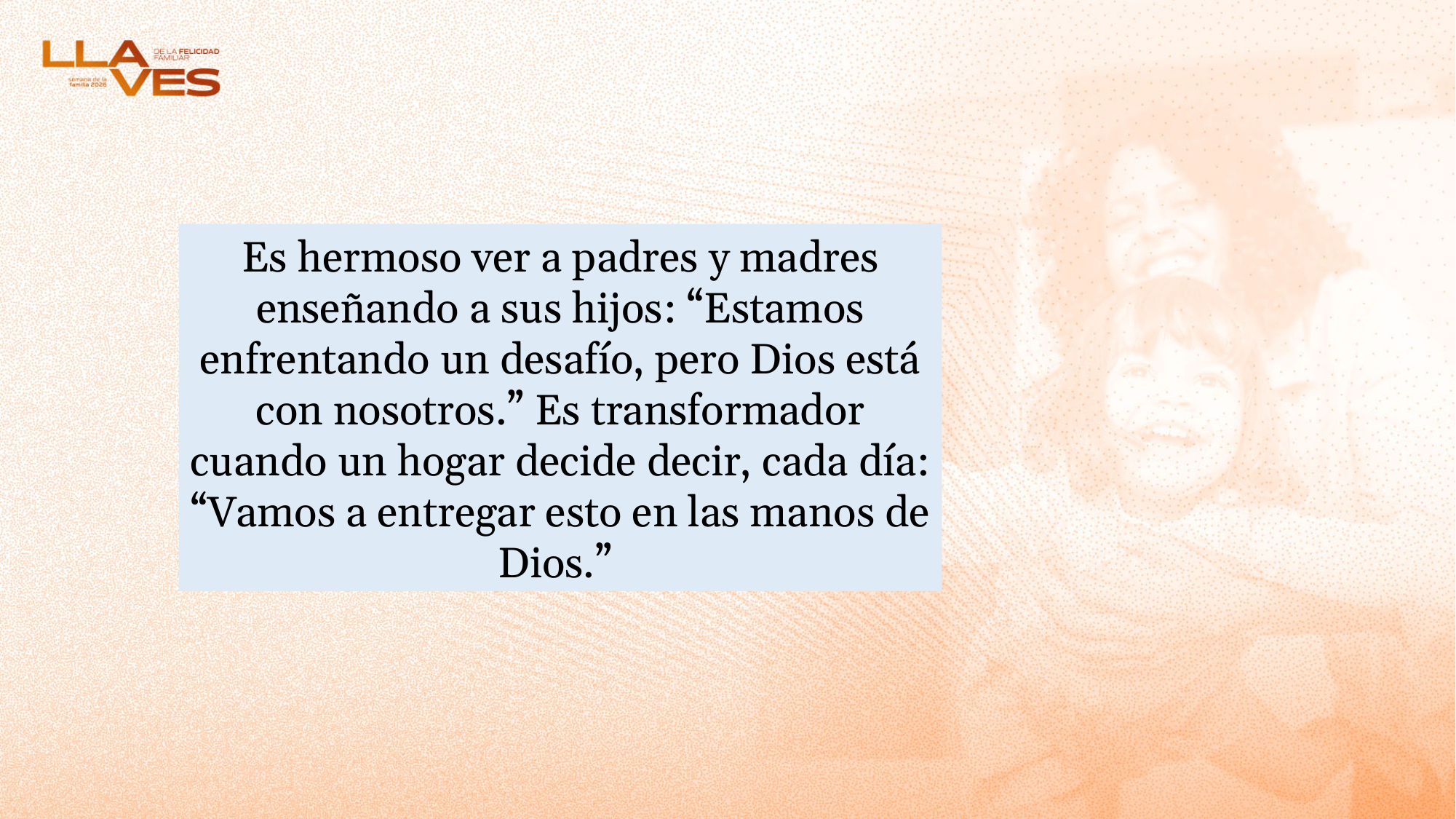

Es hermoso ver a padres y madres enseñando a sus hijos: “Estamos enfrentando un desafío, pero Dios está con nosotros.” Es transformador cuando un hogar decide decir, cada día: “Vamos a entregar esto en las manos de Dios.”